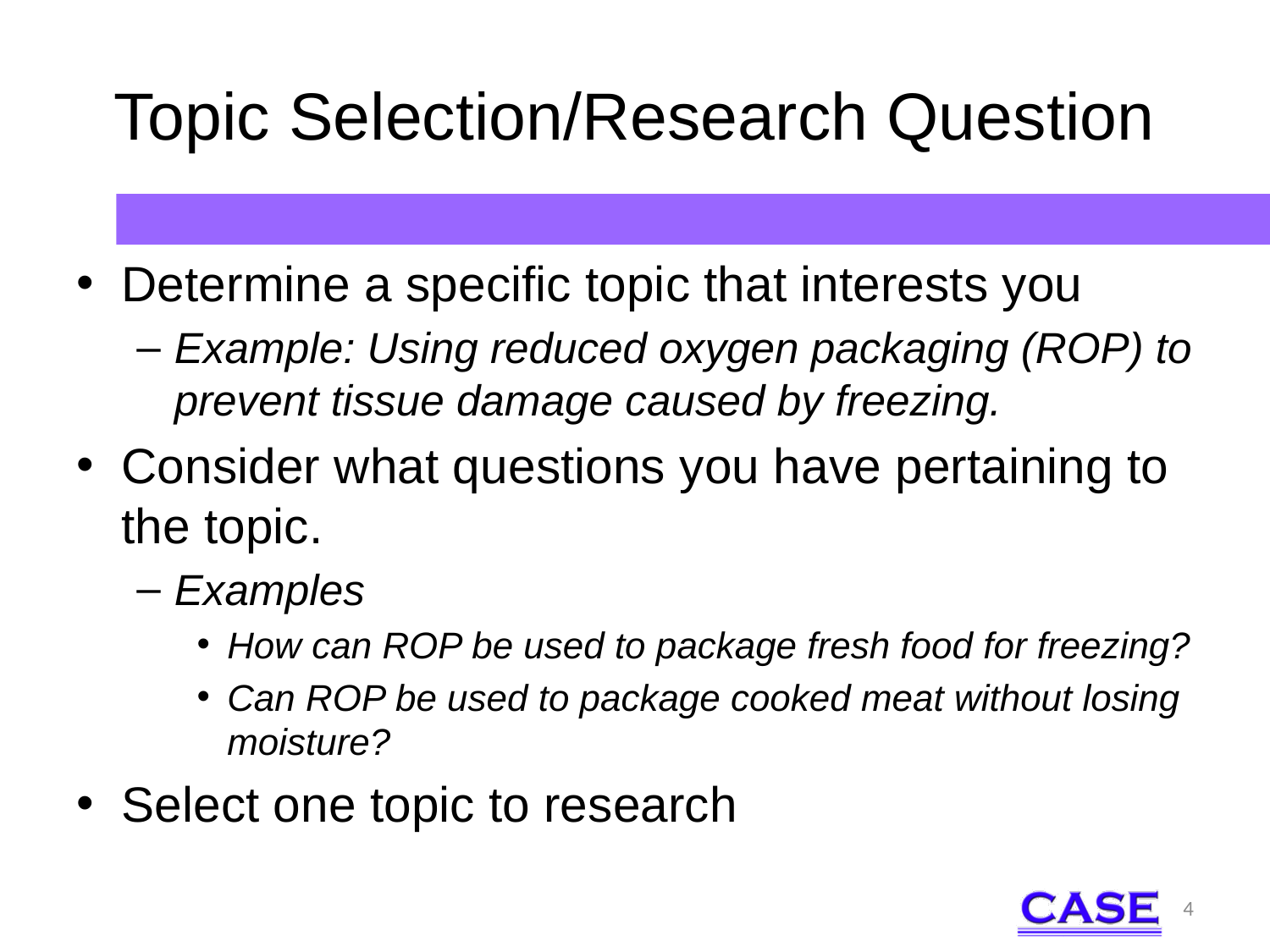

# Topic Selection/Research Question
Determine a specific topic that interests you
Example: Using reduced oxygen packaging (ROP) to prevent tissue damage caused by freezing.
Consider what questions you have pertaining to the topic.
Examples
How can ROP be used to package fresh food for freezing?
Can ROP be used to package cooked meat without losing moisture?
Select one topic to research

4